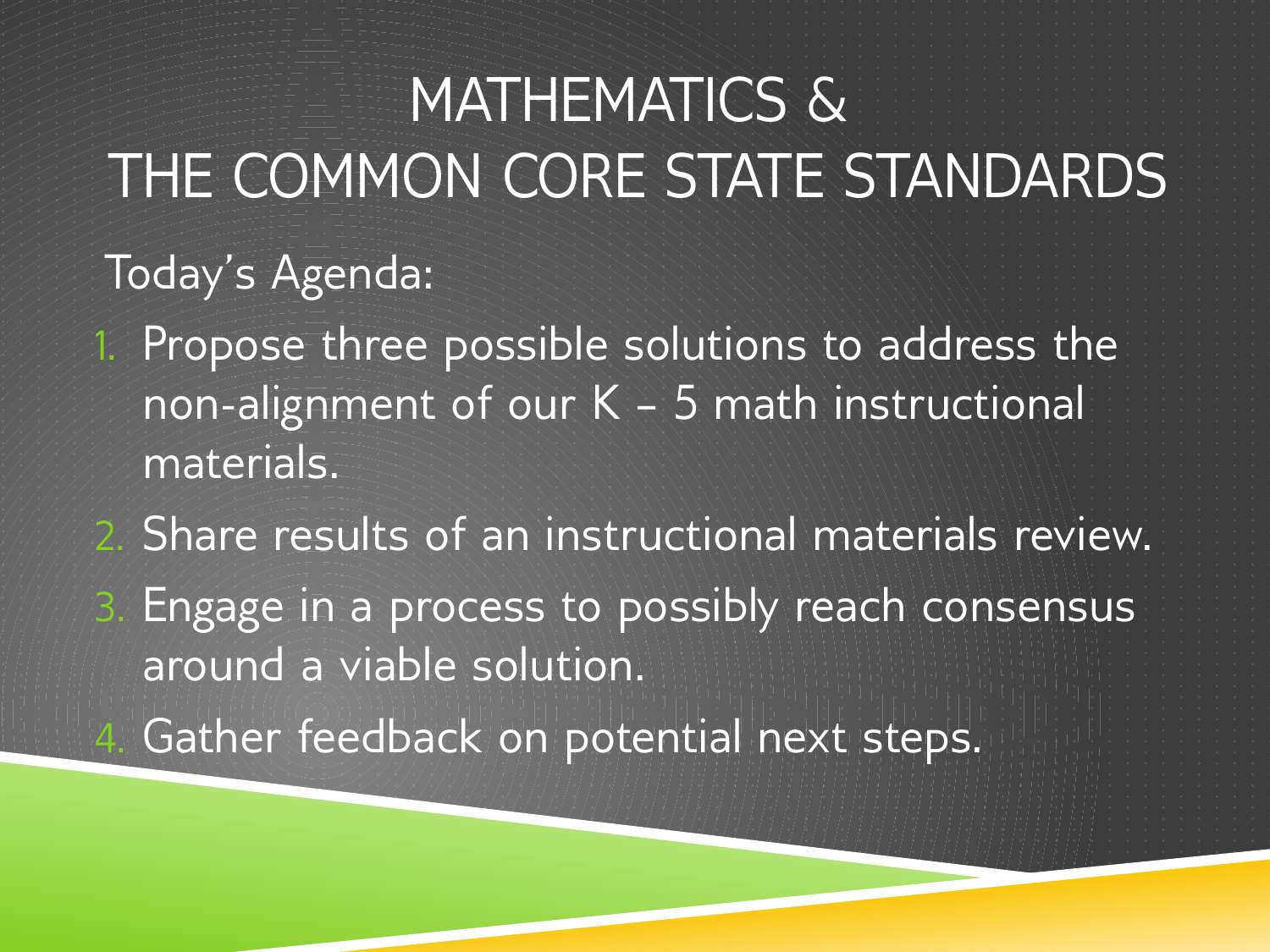

# Mathematics & the Common Core State Standards
Today’s Agenda:
Propose three possible solutions to address the non-alignment of our K – 5 math instructional materials.
Share results of an instructional materials review.
Engage in a process to possibly reach consensus around a viable solution.
Gather feedback on potential next steps.